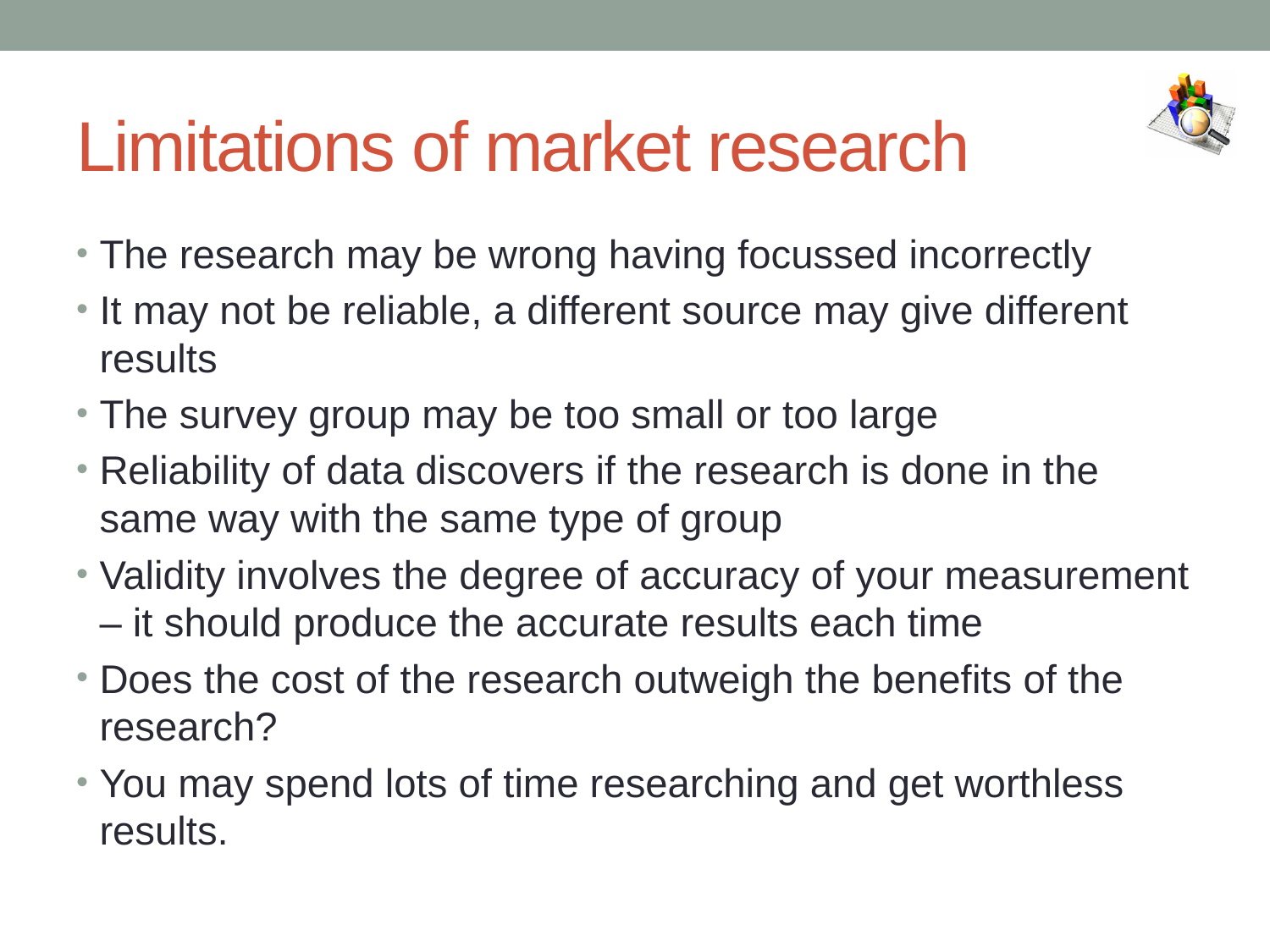

# Limitations of market research
The research may be wrong having focussed incorrectly
It may not be reliable, a different source may give different results
The survey group may be too small or too large
Reliability of data discovers if the research is done in the same way with the same type of group
Validity involves the degree of accuracy of your measurement – it should produce the accurate results each time
Does the cost of the research outweigh the benefits of the research?
You may spend lots of time researching and get worthless results.